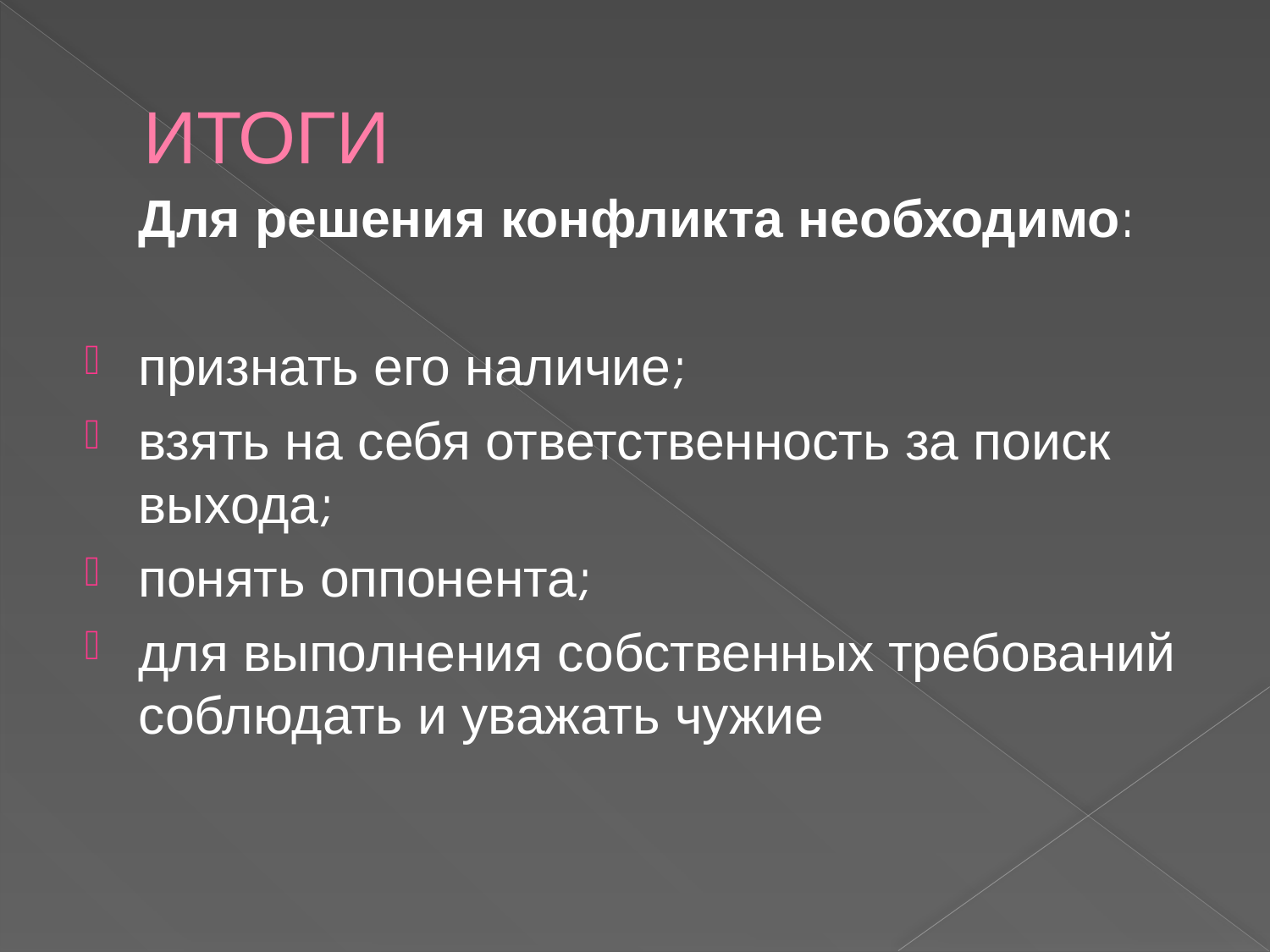

# ИТОГИ
Для решения конфликта необходимо:

признать его наличие;
взять на себя ответственность за поиск выхода;
понять оппонента;
для выполнения собственных требований соблюдать и уважать чужие